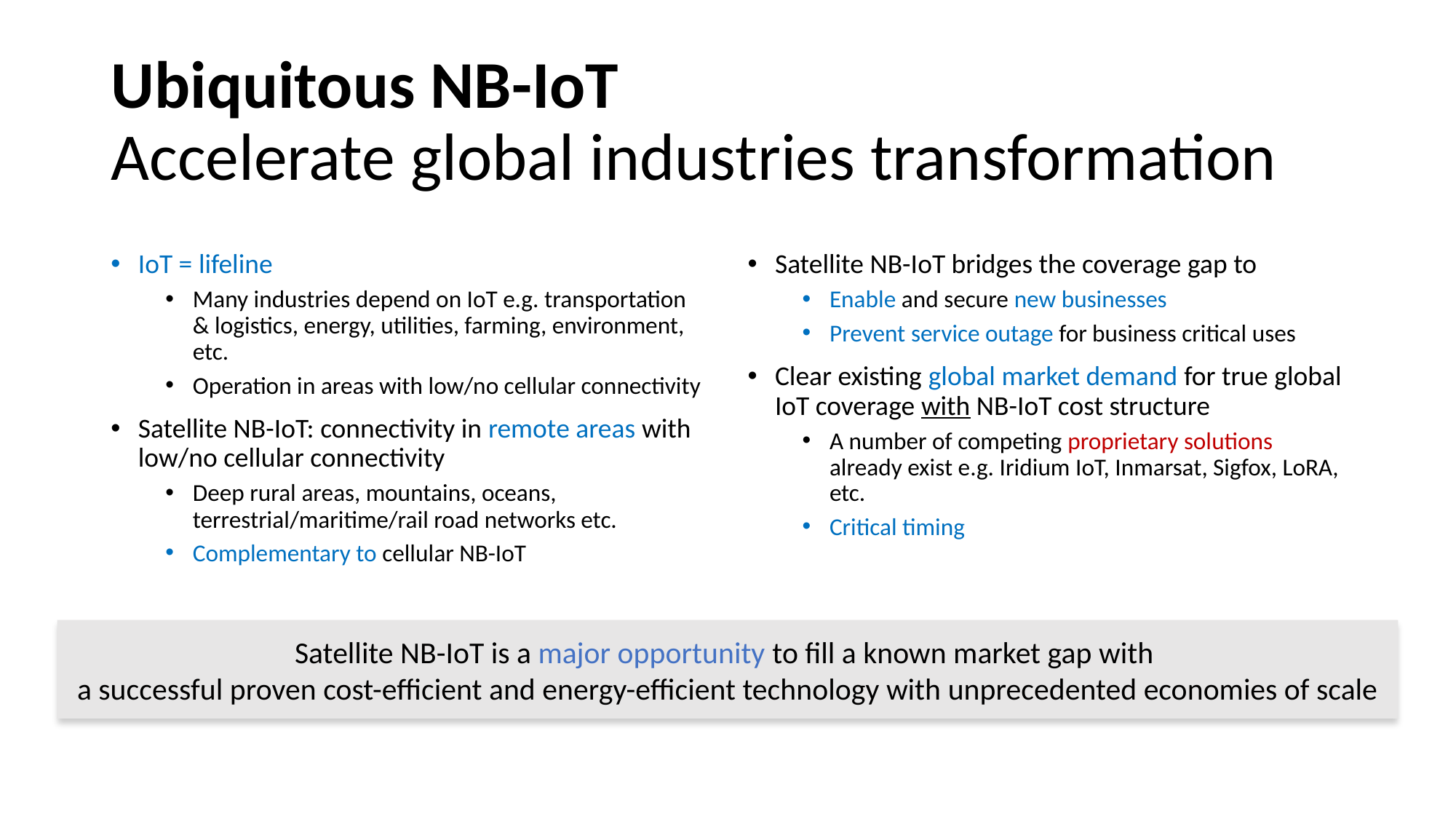

# Ubiquitous NB-IoT Accelerate global industries transformation
IoT = lifeline
Many industries depend on IoT e.g. transportation & logistics, energy, utilities, farming, environment, etc.
Operation in areas with low/no cellular connectivity
Satellite NB-IoT: connectivity in remote areas with low/no cellular connectivity
Deep rural areas, mountains, oceans, terrestrial/maritime/rail road networks etc.
Complementary to cellular NB-IoT
Satellite NB-IoT bridges the coverage gap to
Enable and secure new businesses
Prevent service outage for business critical uses
Clear existing global market demand for true global IoT coverage with NB-IoT cost structure
A number of competing proprietary solutions already exist e.g. Iridium IoT, Inmarsat, Sigfox, LoRA, etc.
Critical timing

Satellite NB-IoT is a major opportunity to fill a known market gap with
a successful proven cost-efficient and energy-efficient technology with unprecedented economies of scale